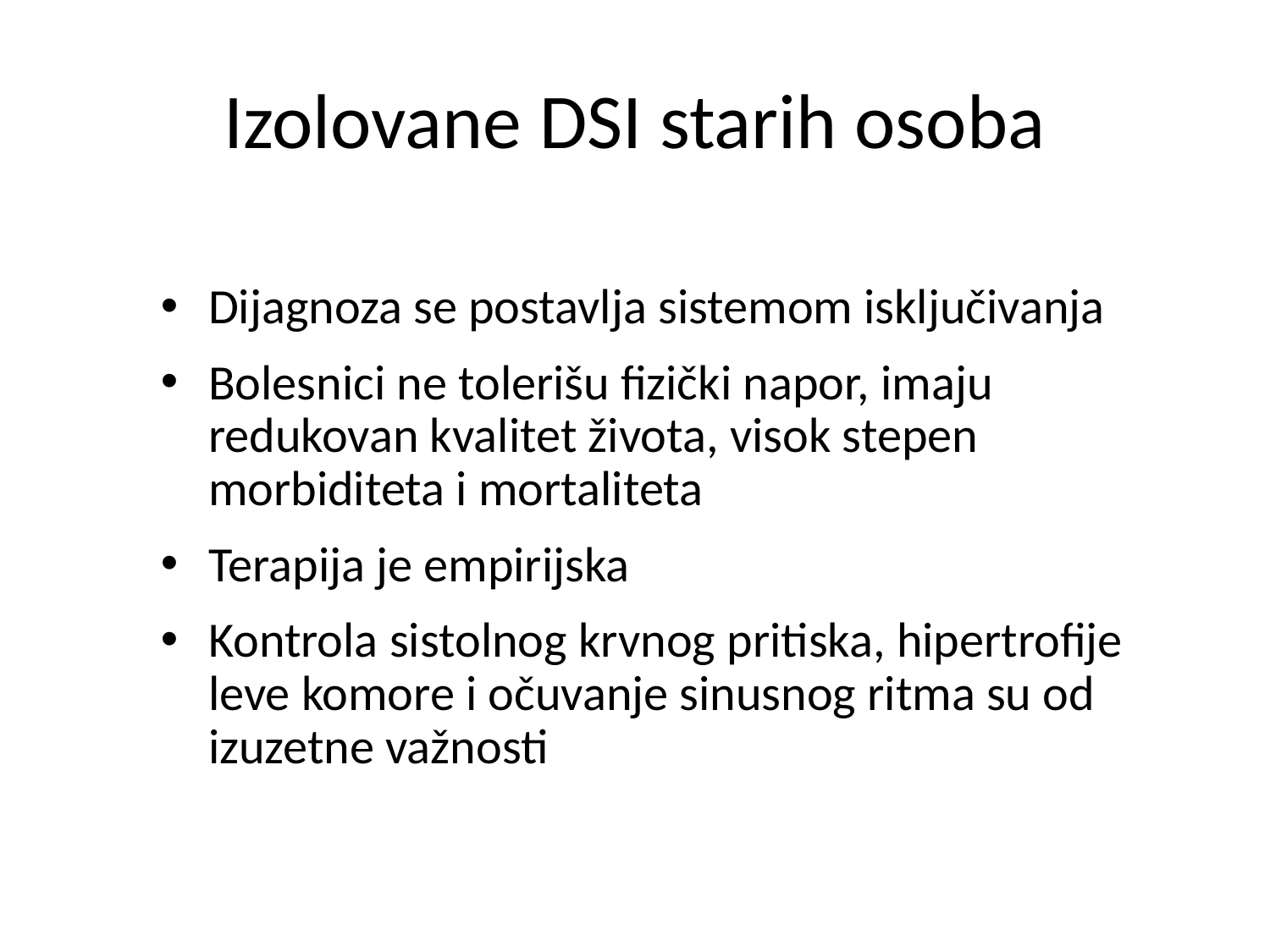

# Izolovane DSI starih osoba
Dijagnoza se postavlja sistemom isključivanja
Bolesnici ne tolerišu fizički napor, imaju redukovan kvalitet života, visok stepen morbiditeta i mortaliteta
Terapija je empirijska
Kontrola sistolnog krvnog pritiska, hipertrofije leve komore i očuvanje sinusnog ritma su od izuzetne važnosti